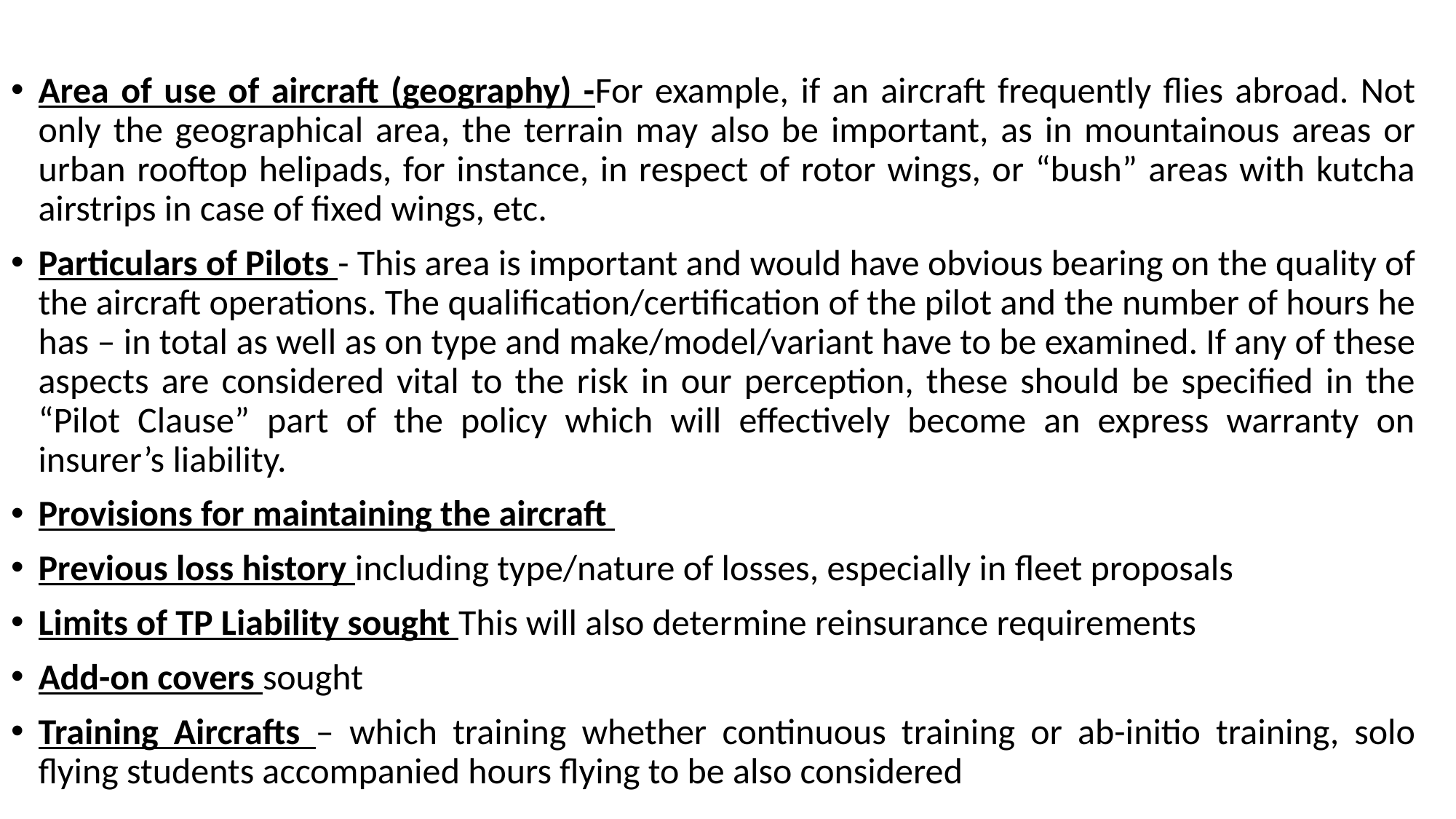

Area of use of aircraft (geography) -For example, if an aircraft frequently flies abroad. Not only the geographical area, the terrain may also be important, as in mountainous areas or urban rooftop helipads, for instance, in respect of rotor wings, or “bush” areas with kutcha airstrips in case of fixed wings, etc.
Particulars of Pilots - This area is important and would have obvious bearing on the quality of the aircraft operations. The qualification/certification of the pilot and the number of hours he has – in total as well as on type and make/model/variant have to be examined. If any of these aspects are considered vital to the risk in our perception, these should be specified in the “Pilot Clause” part of the policy which will effectively become an express warranty on insurer’s liability.
Provisions for maintaining the aircraft
Previous loss history including type/nature of losses, especially in fleet proposals
Limits of TP Liability sought This will also determine reinsurance requirements
Add-on covers sought
Training Aircrafts – which training whether continuous training or ab-initio training, solo flying students accompanied hours flying to be also considered